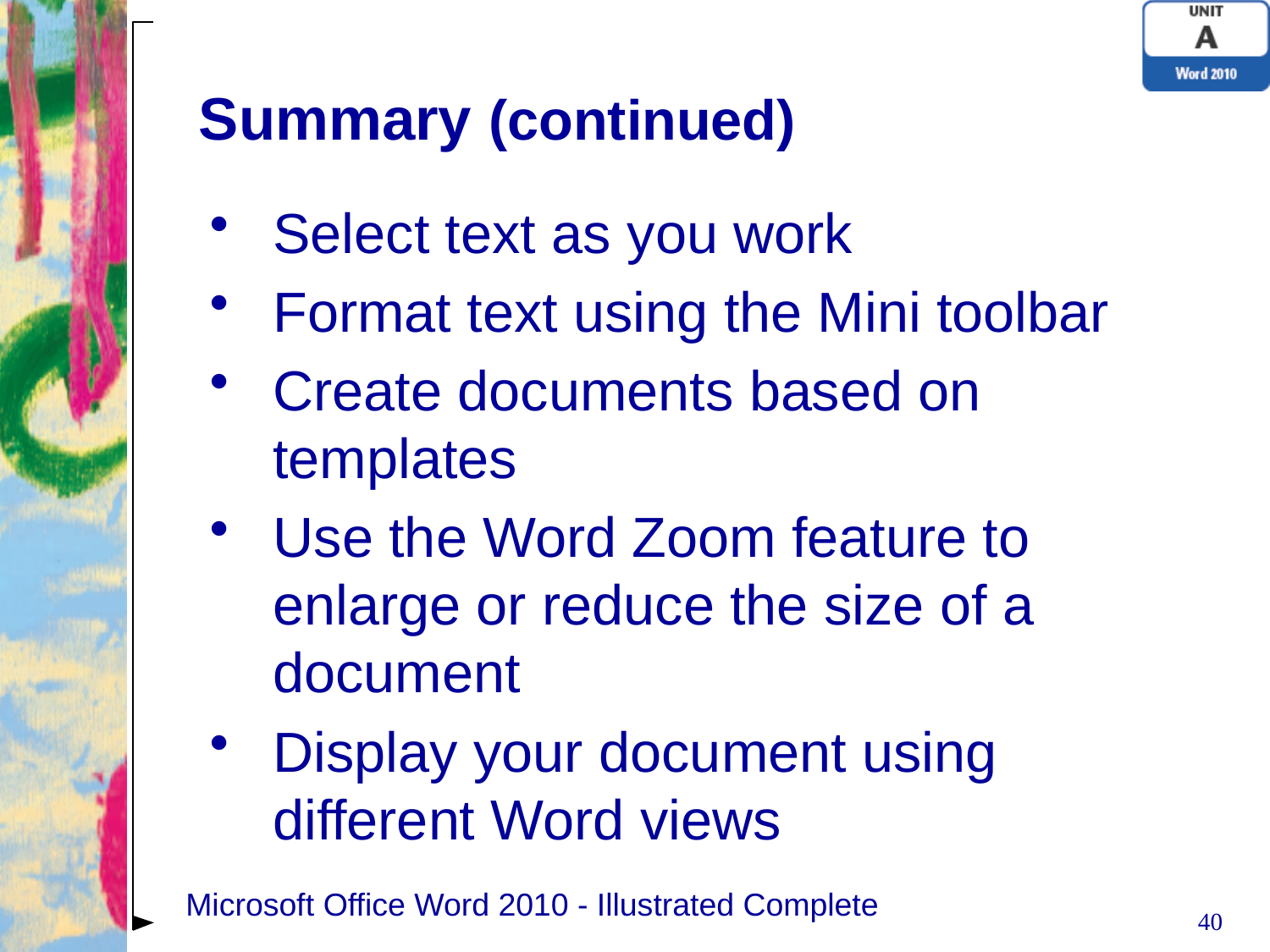

# Summary (continued)
Select text as you work
Format text using the Mini toolbar
Create documents based on templates
Use the Word Zoom feature to enlarge or reduce the size of a document
Display your document using different Word views
Microsoft Office Word 2010 - Illustrated Complete
40